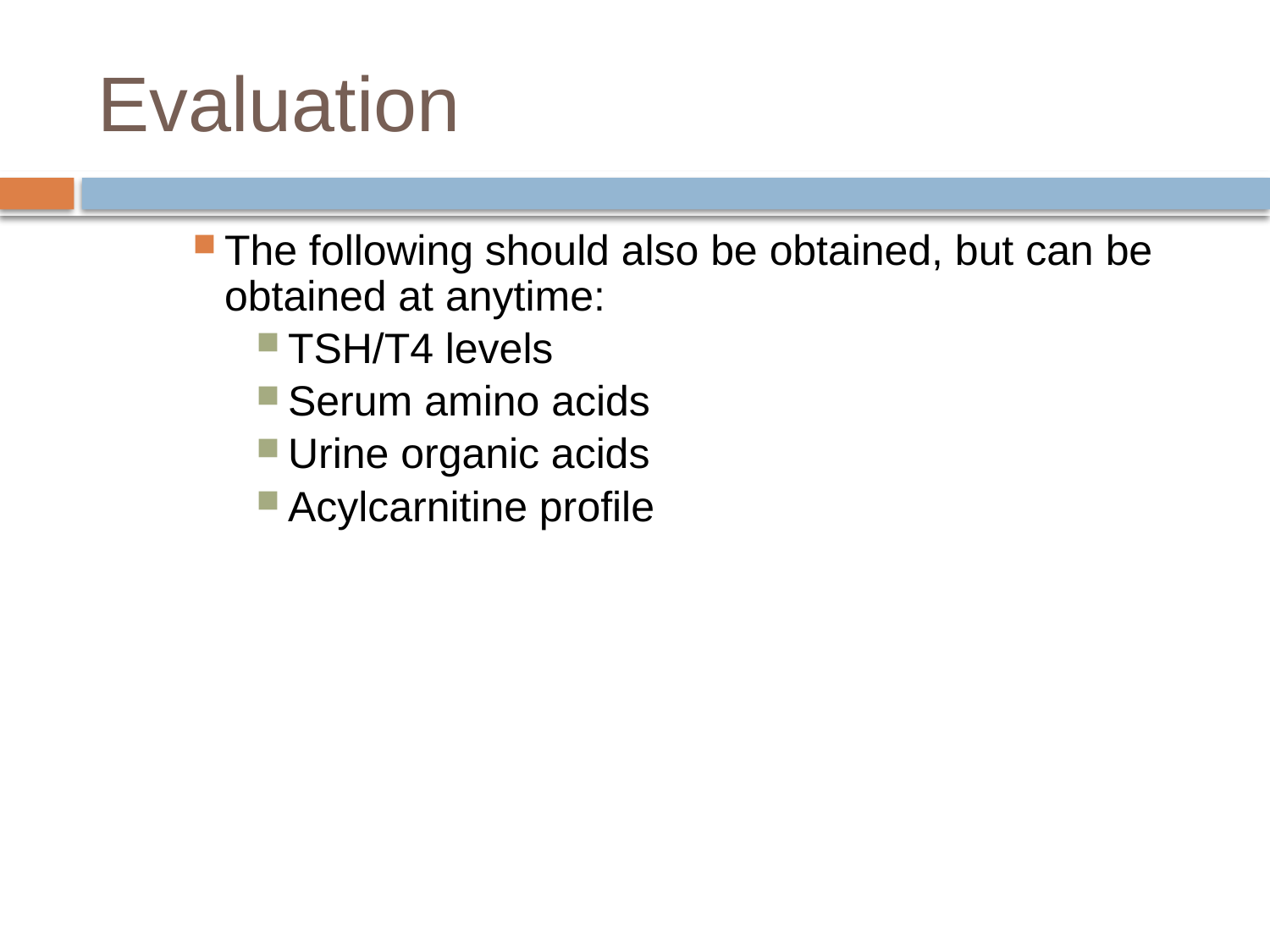

# Evaluation
The following should also be obtained, but can be obtained at anytime:
TSH/T4 levels
Serum amino acids
Urine organic acids
Acylcarnitine profile